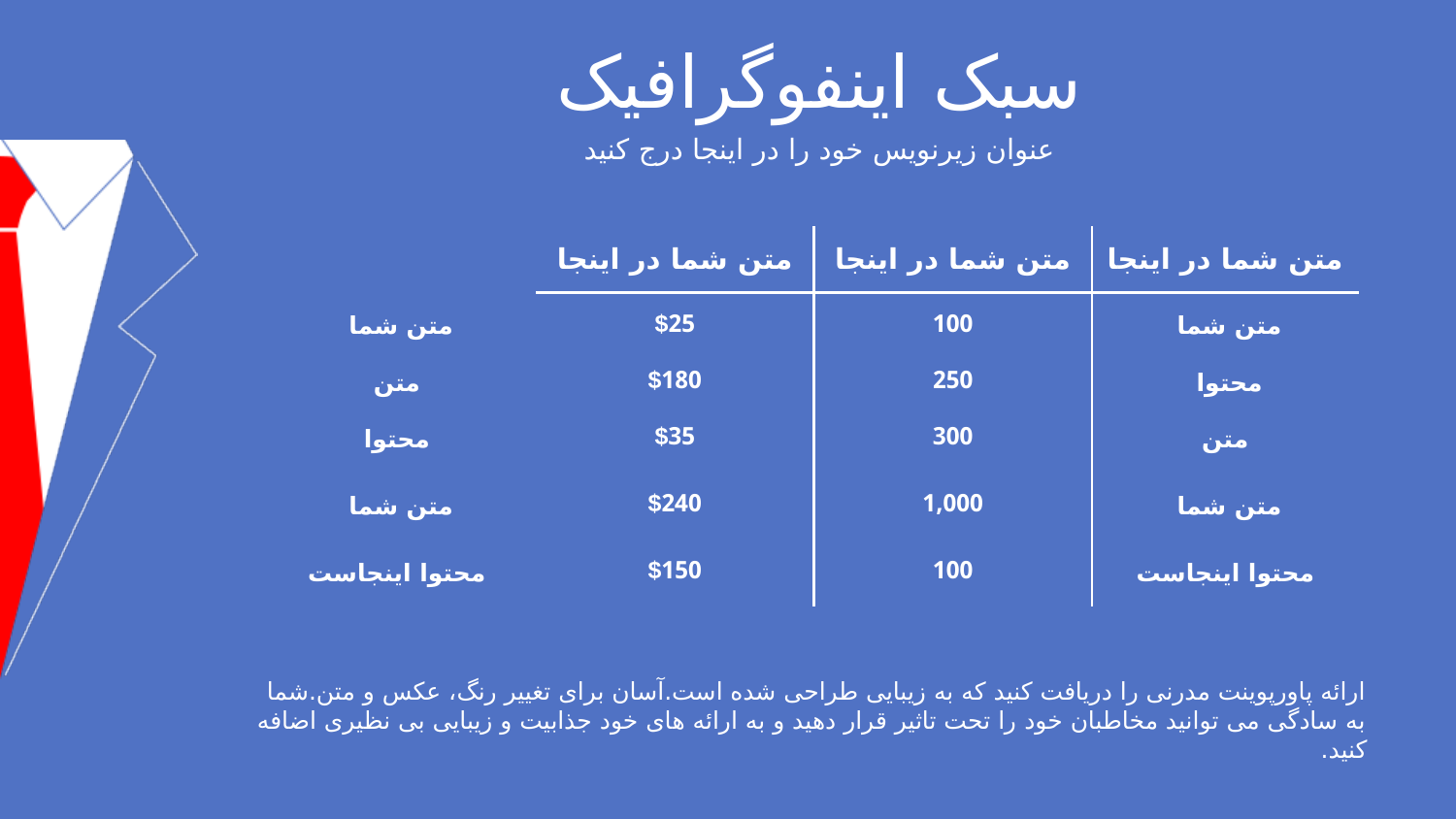

سبک اینفوگرافیک
عنوان زیرنویس خود را در اینجا درج کنید
|  | متن شما در اینجا | متن شما در اینجا | متن شما در اینجا |
| --- | --- | --- | --- |
| متن شما | $25 | 100 | متن شما |
| متن | $180 | 250 | محتوا |
| محتوا | $35 | 300 | متن |
| متن شما | $240 | 1,000 | متن شما |
| محتوا اینجاست | $150 | 100 | محتوا اینجاست |
ارائه پاورپوینت مدرنی را دریافت کنید که به زیبایی طراحی شده است.آسان برای تغییر رنگ، عکس و متن.شما به سادگی می توانید مخاطبان خود را تحت تاثیر قرار دهید و به ارائه های خود جذابیت و زیبایی بی نظیری اضافه کنید.